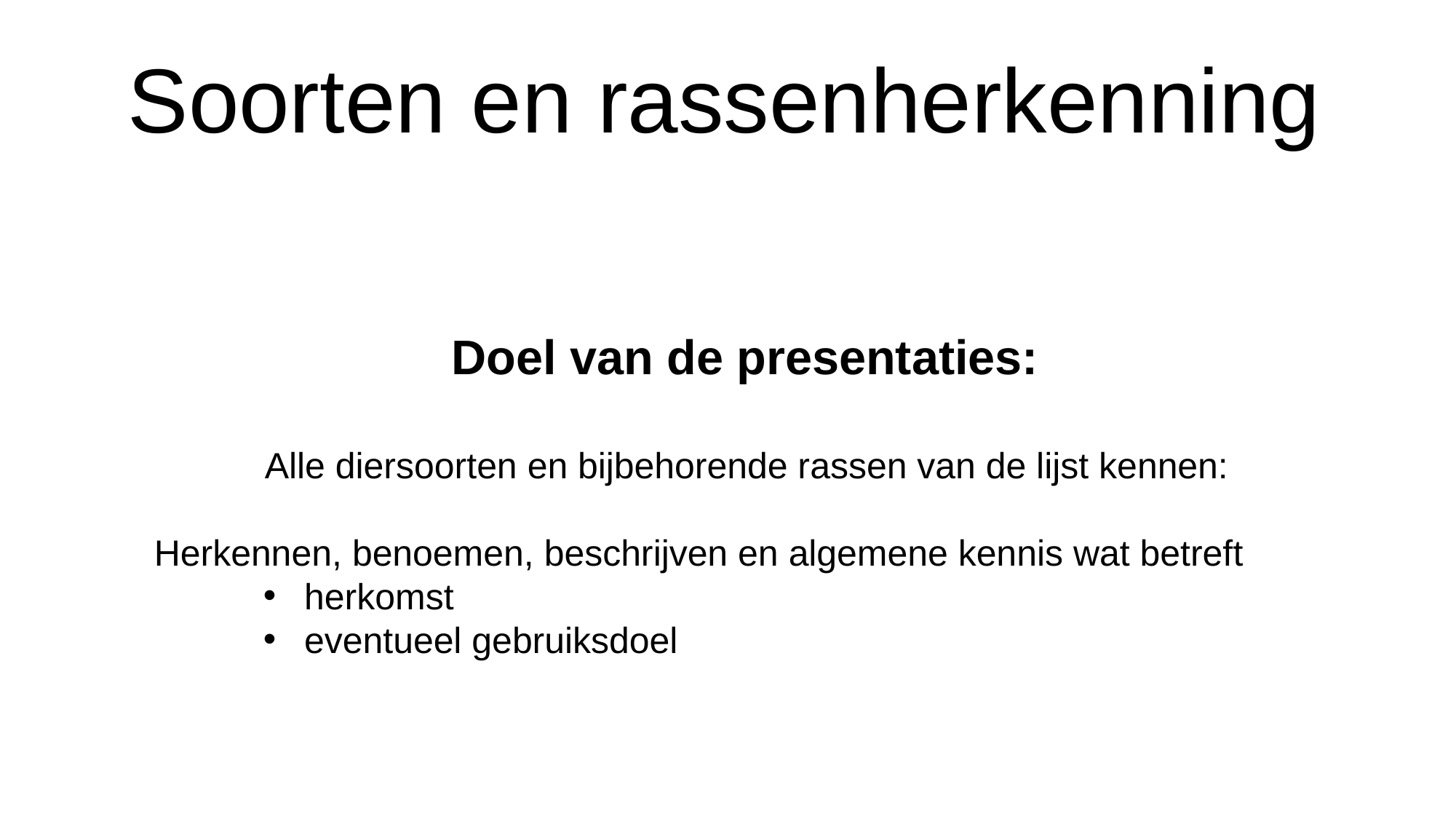

Soorten en rassenherkenning

Doel van de presentaties:

Alle diersoorten en bijbehorende rassen van de lijst kennen:

Herkennen, benoemen, beschrijven en algemene kennis wat betreft
herkomst
eventueel gebruiksdoel